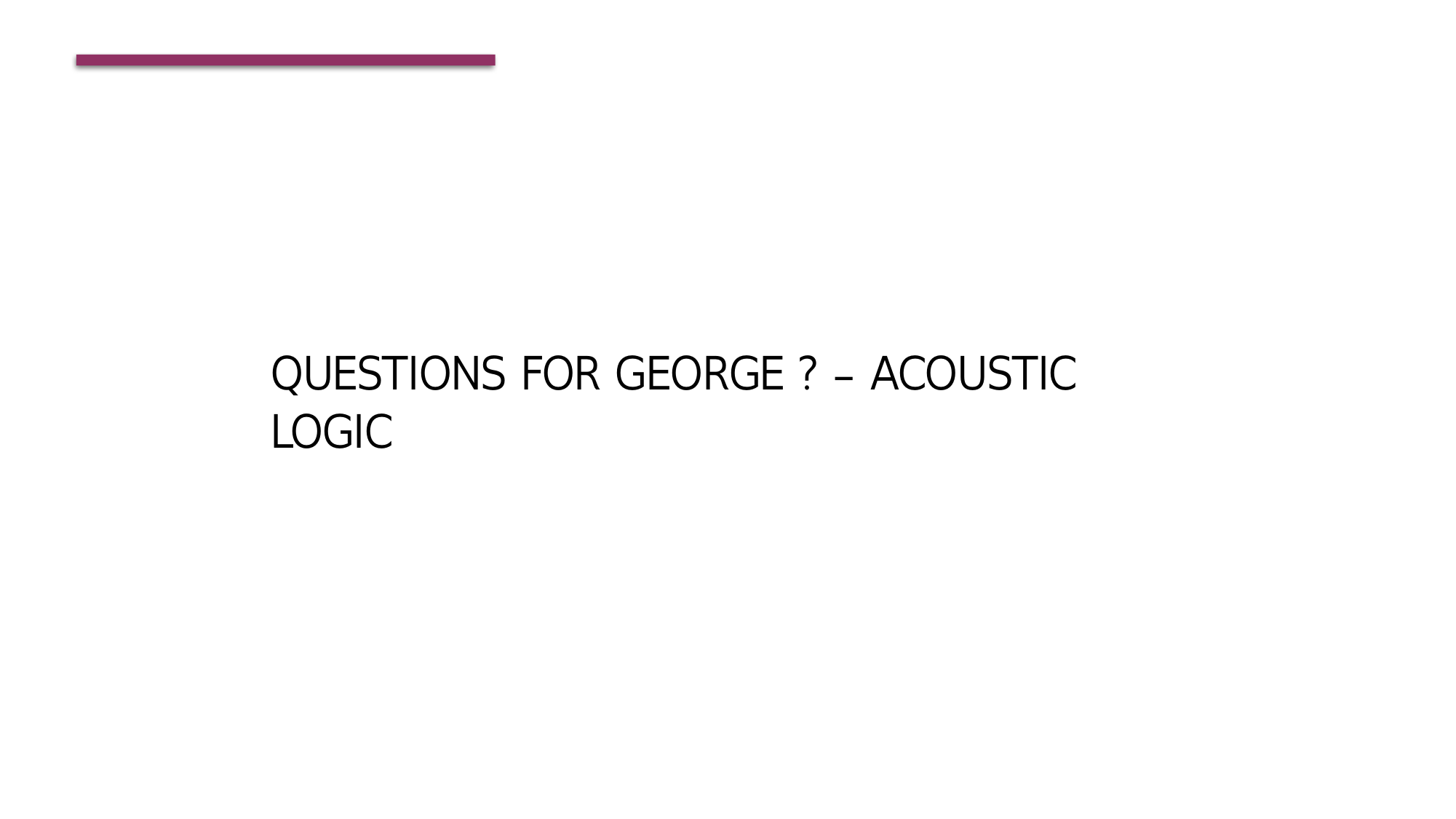

# Questions for George ? – Acoustic Logic